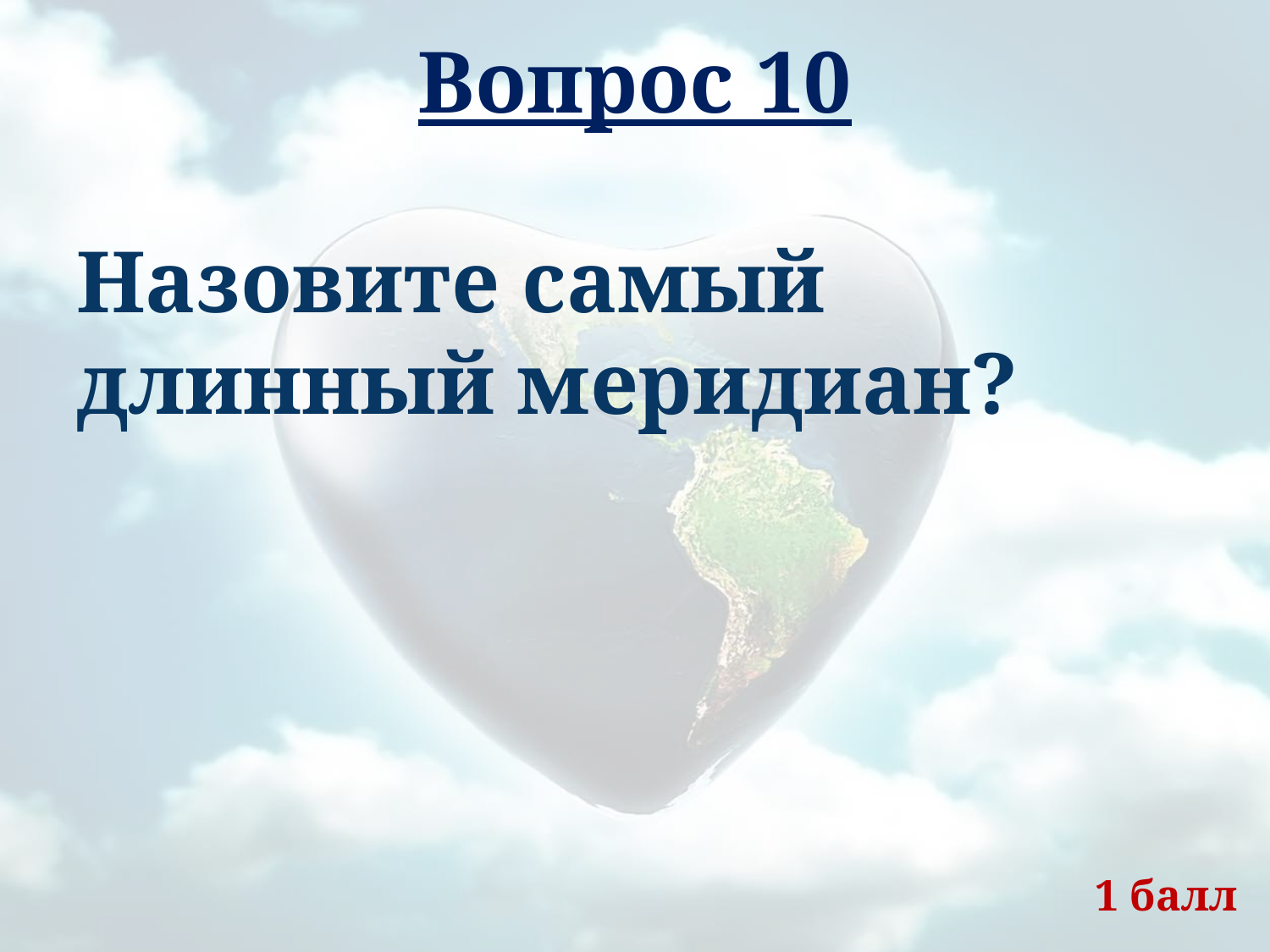

# Вопрос 10
Назовите самый  длинный меридиан?
1 балл